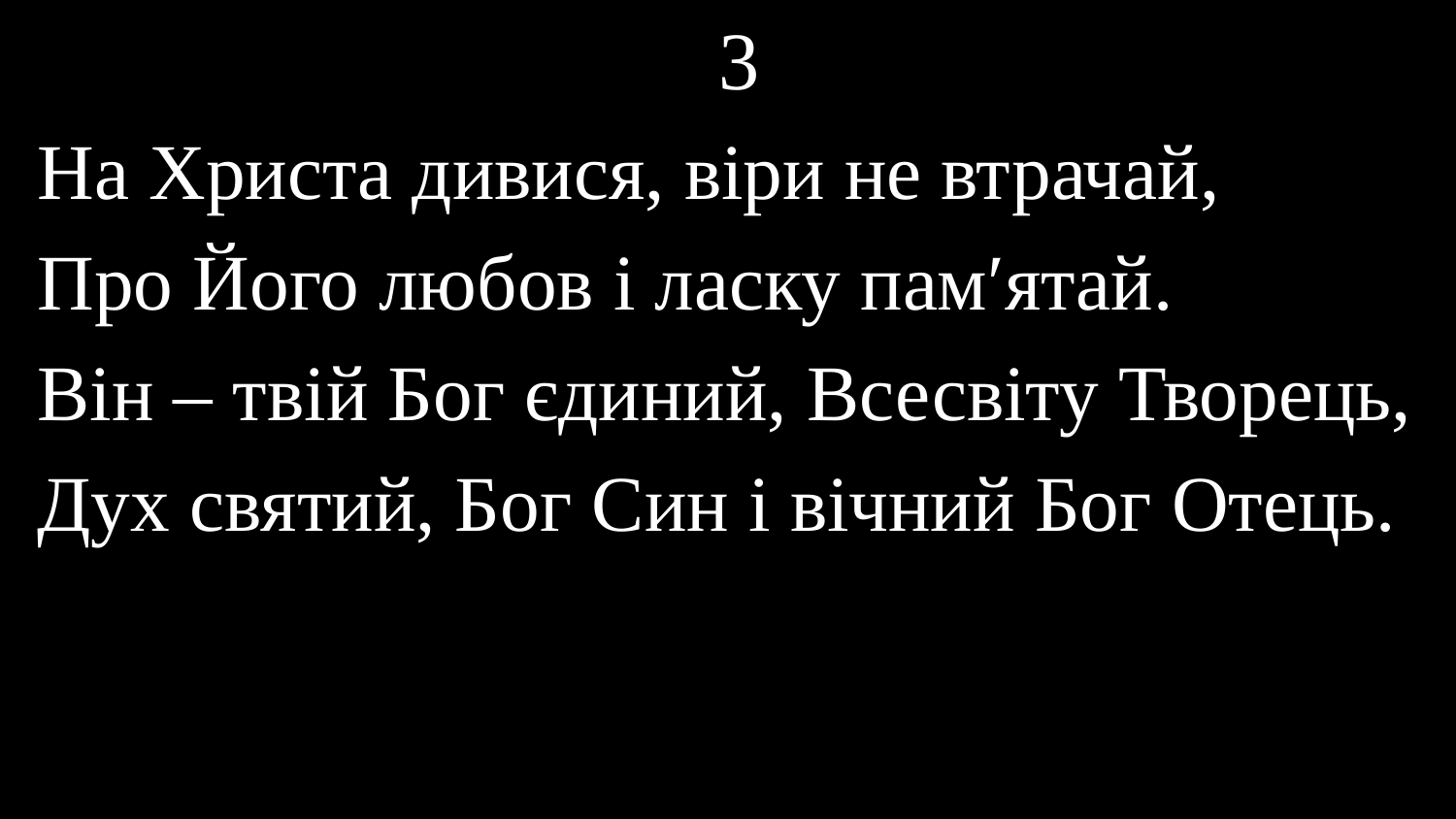

# 3
На Христа дивися, віри не втрачай,
Про Його любов і ласку пам′ятай.
Він – твій Бог єдиний, Всесвіту Творець,
Дух святий, Бог Син і вічний Бог Отець.